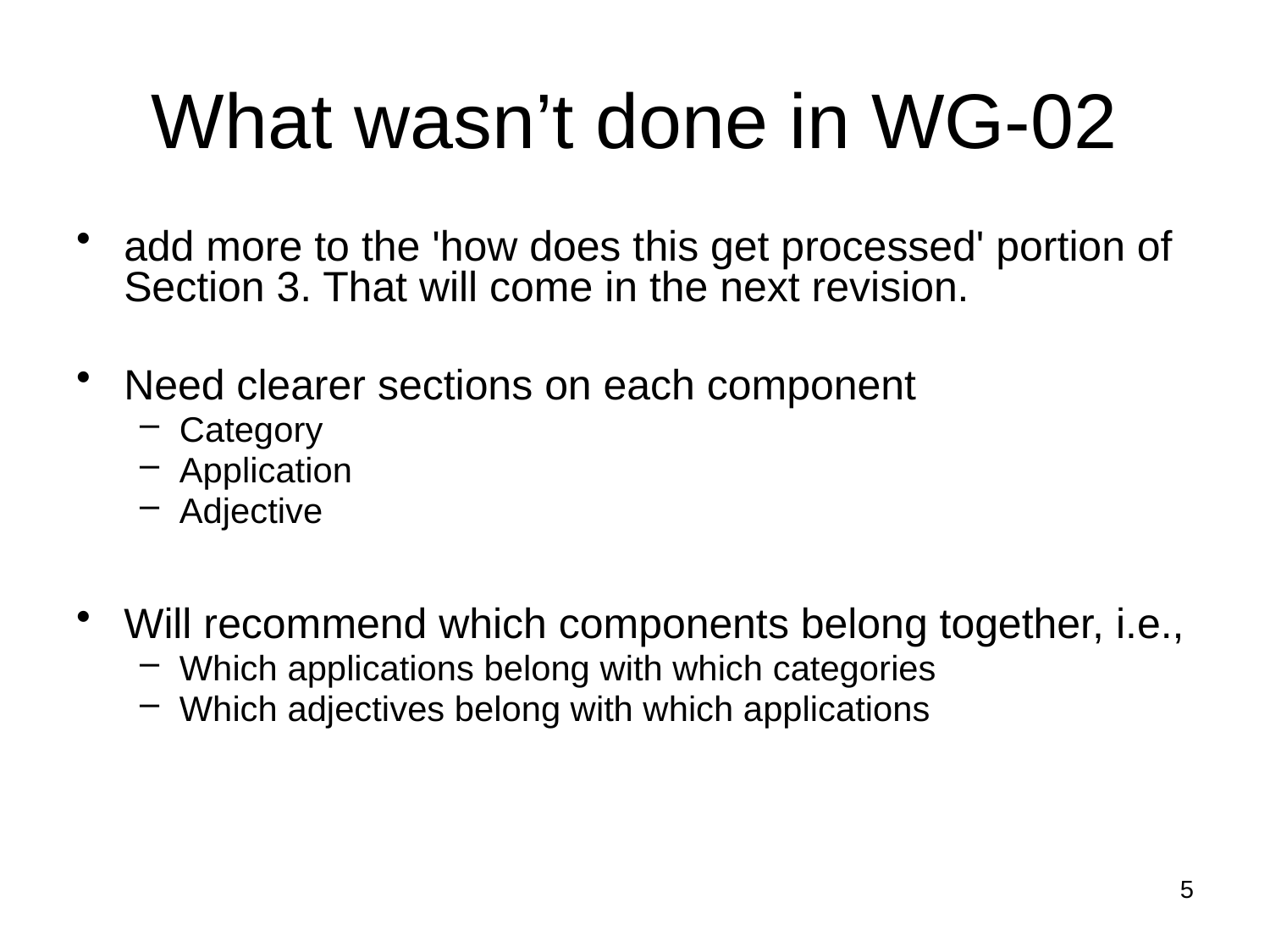

# What wasn’t done in WG-02
add more to the 'how does this get processed' portion of Section 3. That will come in the next revision.

Need clearer sections on each component
Category
Application
Adjective

Will recommend which components belong together, i.e.,
Which applications belong with which categories
Which adjectives belong with which applications
5